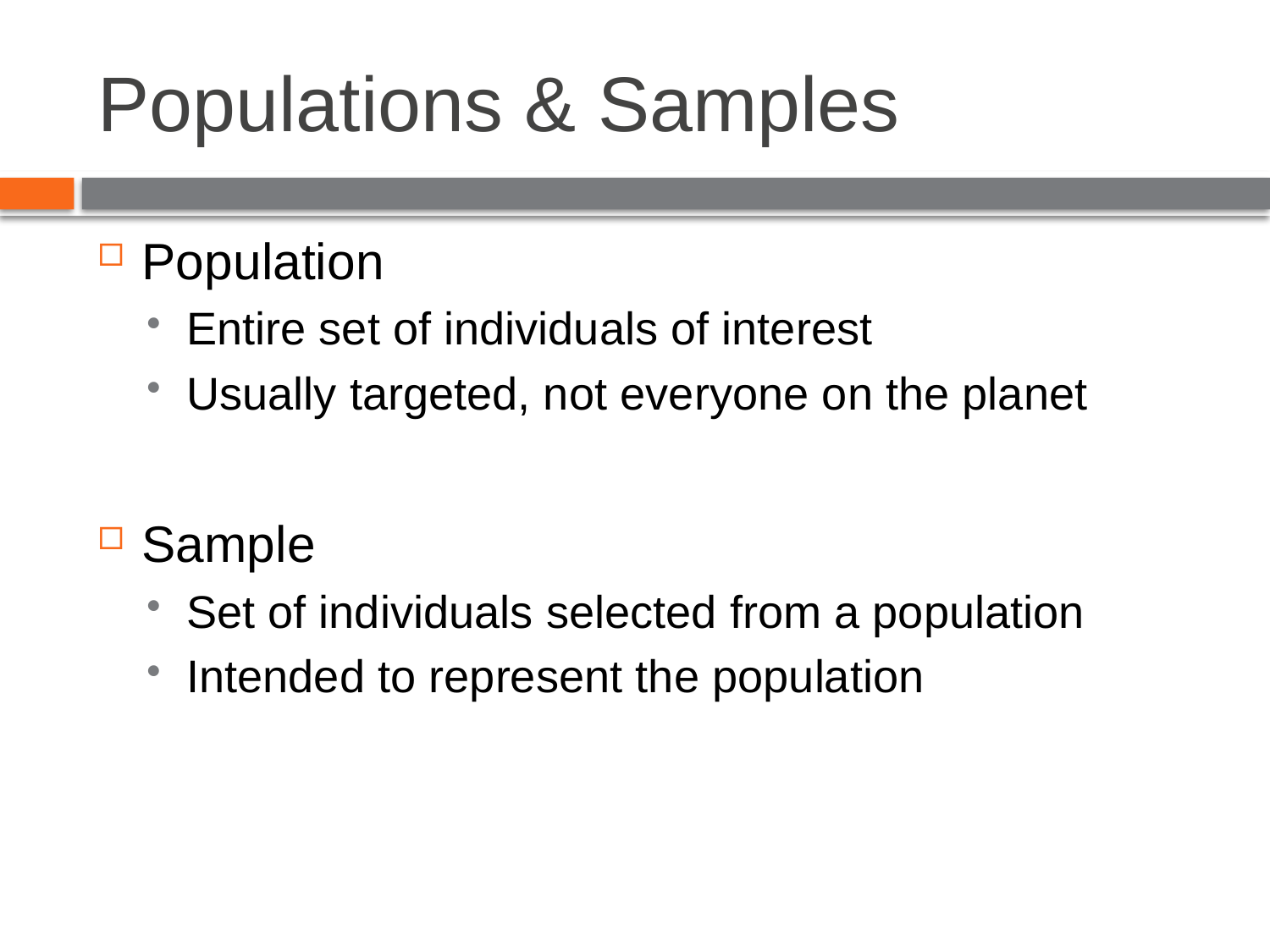

# Populations & Samples
Population
Entire set of individuals of interest
Usually targeted, not everyone on the planet

Sample
Set of individuals selected from a population
Intended to represent the population